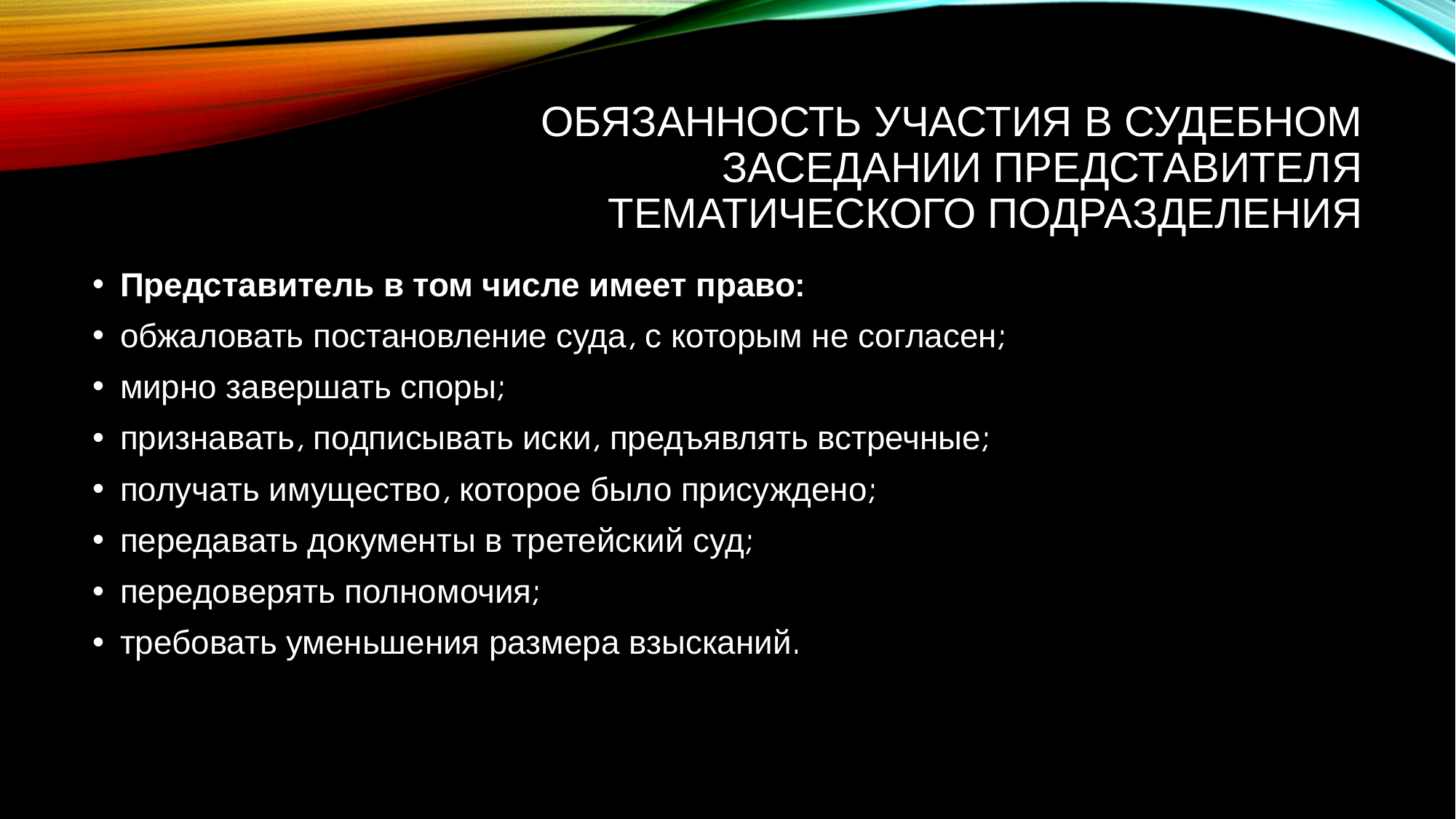

# Обязанность участия в судебном заседании представителя тематического подразделения
Представитель в том числе имеет право:
обжаловать постановление суда, с которым не согласен;
мирно завершать споры;
признавать, подписывать иски, предъявлять встречные;
получать имущество, которое было присуждено;
передавать документы в третейский суд;
передоверять полномочия;
требовать уменьшения размера взысканий.